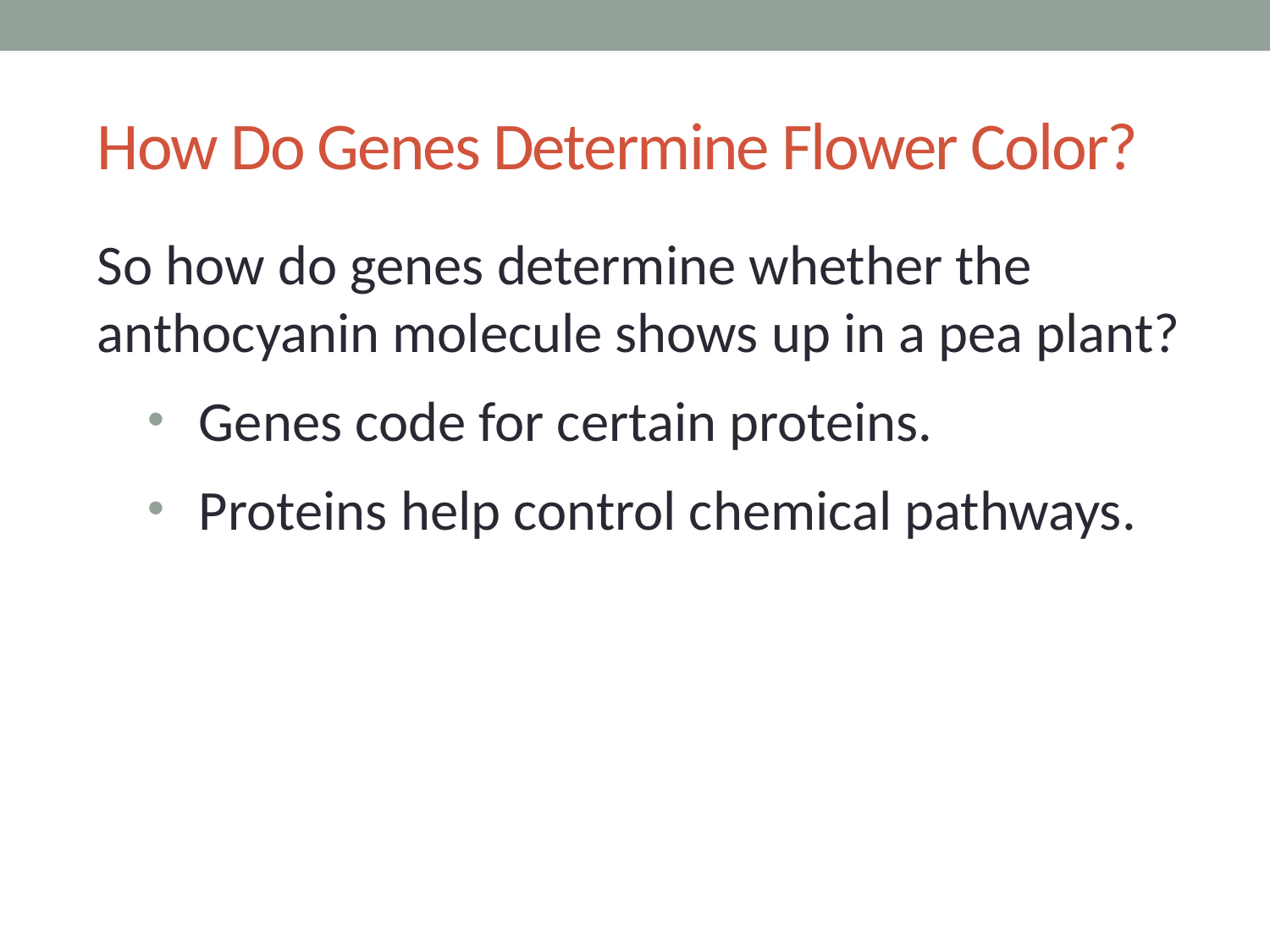

# How Do Genes Determine Flower Color?
So how do genes determine whether the anthocyanin molecule shows up in a pea plant?
Genes code for certain proteins.
Proteins help control chemical pathways.